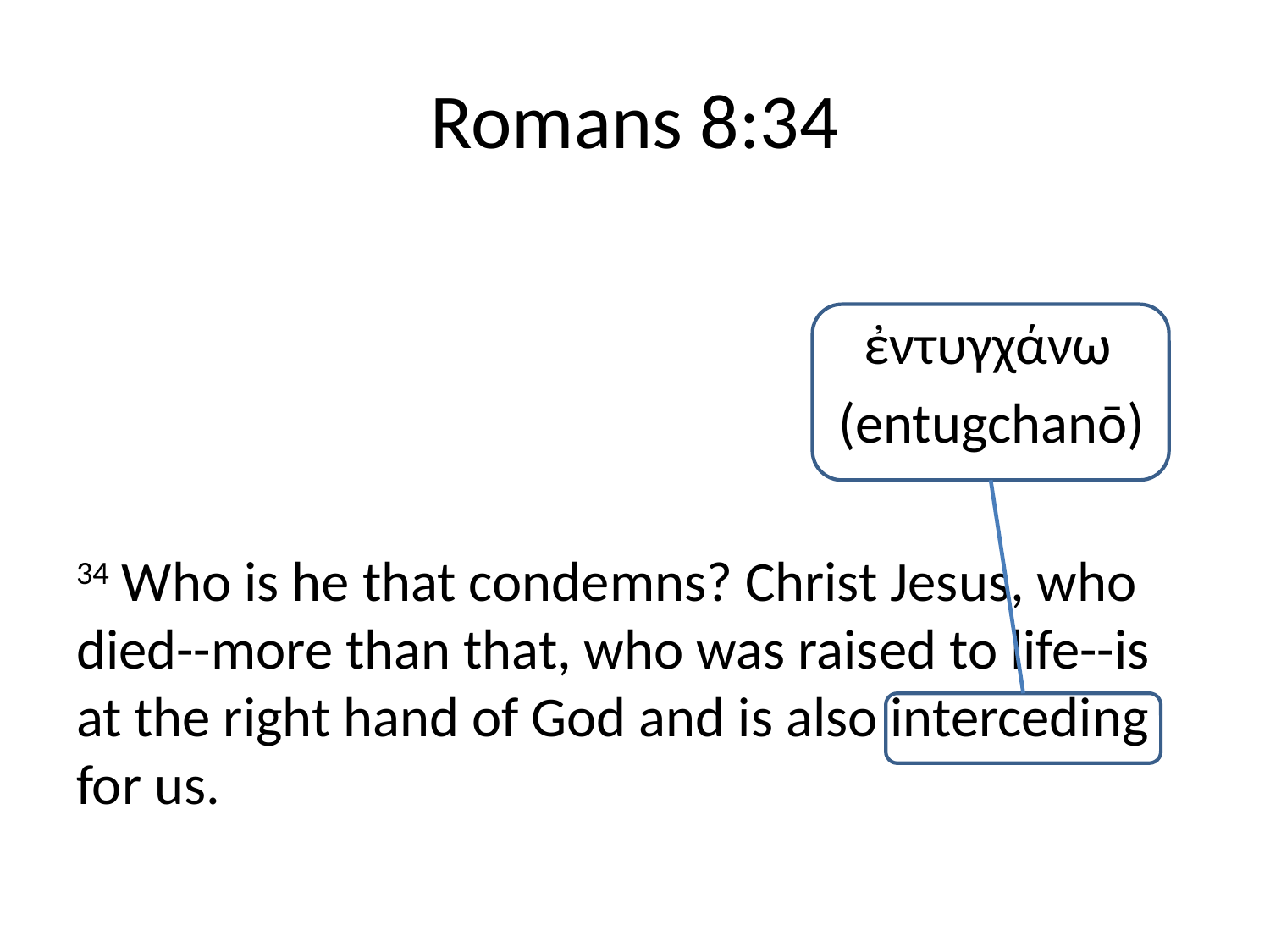

# Romans 8:34

						  ἐντυγχάνω
						(entugchanō)

34 Who is he that condemns? Christ Jesus, who died--more than that, who was raised to life--is at the right hand of God and is also interceding for us.